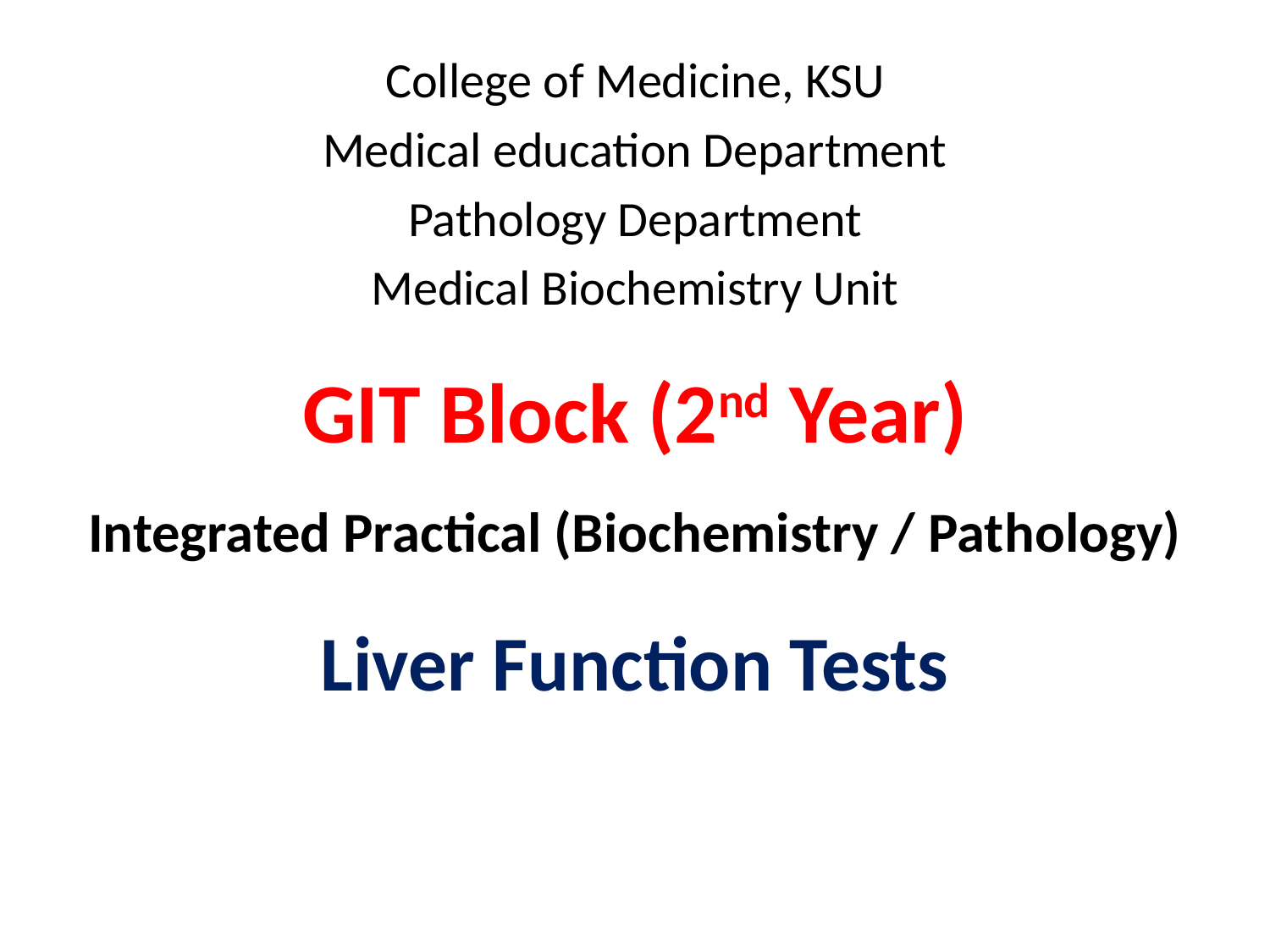

College of Medicine, KSU
Medical education Department
Pathology Department
Medical Biochemistry Unit

GIT Block (2nd Year)

Integrated Practical (Biochemistry / Pathology)

Liver Function Tests